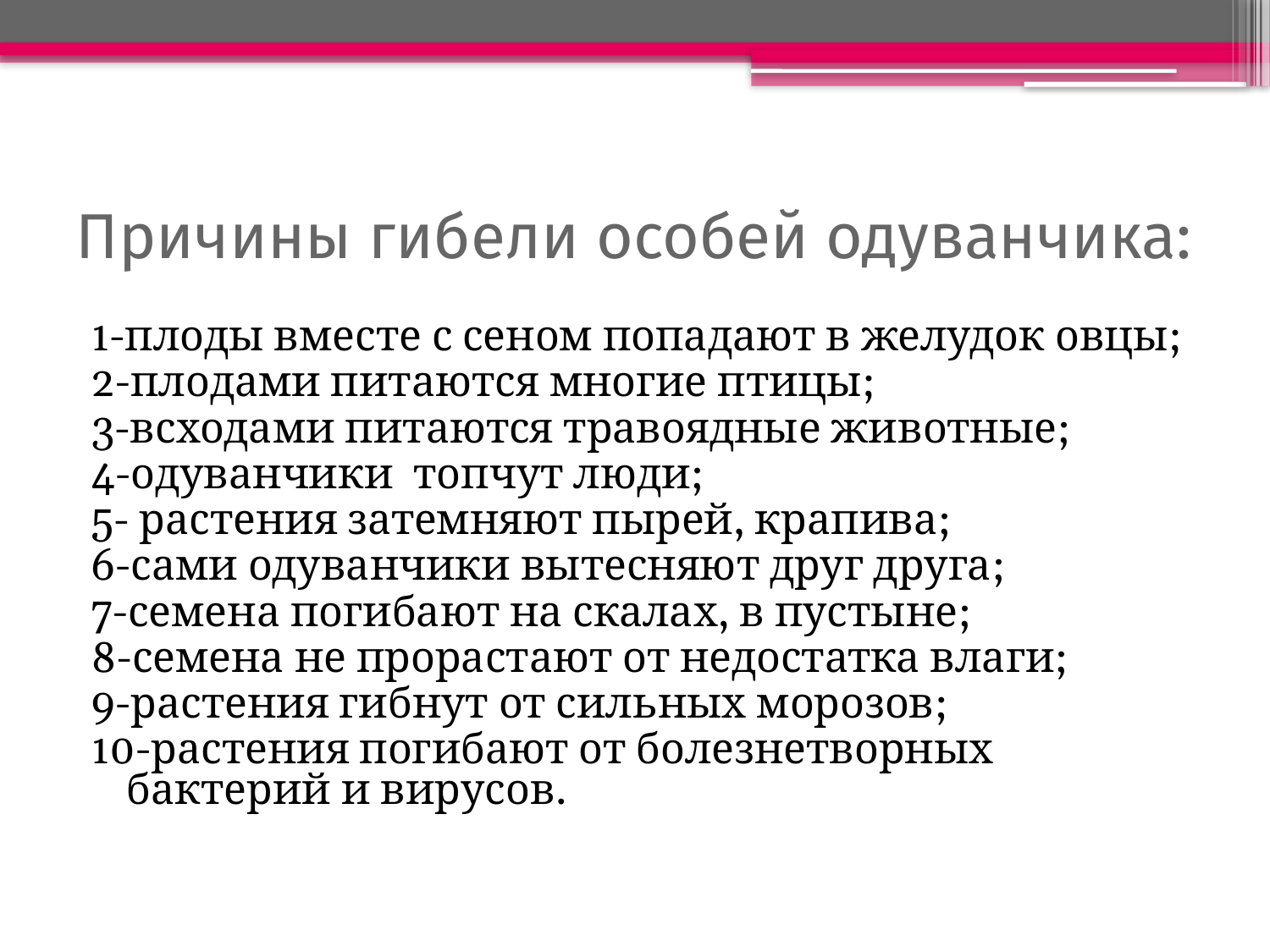

# Причины гибели особей одуванчика:
1-плоды вместе с сеном попадают в желудок овцы;
2-плодами питаются многие птицы;
3-всходами питаются травоядные животные;
4-одуванчики  топчут люди;
5- растения затемняют пырей, крапива;
6-сами одуванчики вытесняют друг друга;
7-семена погибают на скалах, в пустыне;
8-семена не прорастают от недостатка влаги;
9-растения гибнут от сильных морозов;
10-растения погибают от болезнетворных бактерий и вирусов.